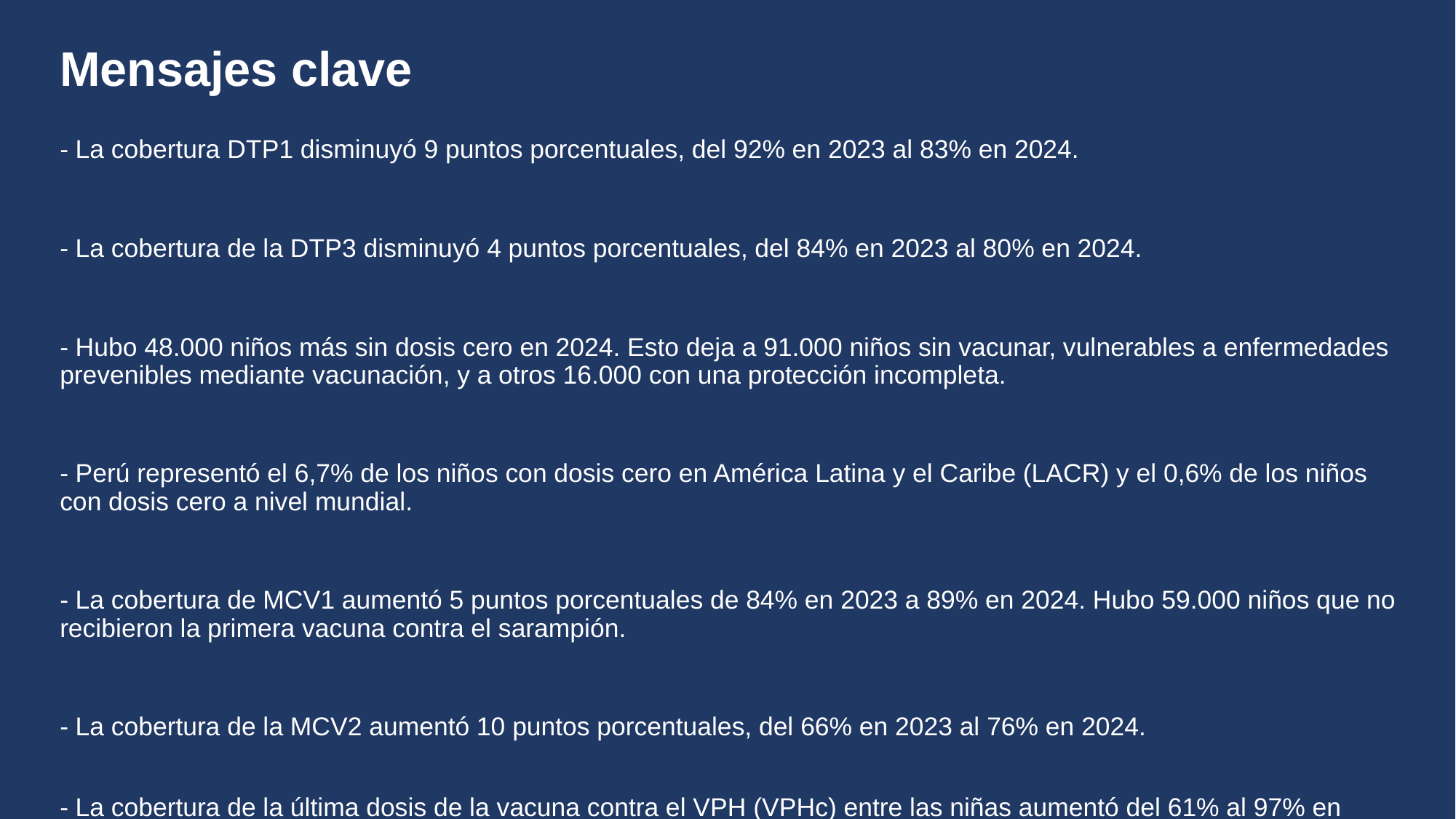

# Mensajes clave
- La cobertura DTP1 disminuyó 9 puntos porcentuales, del 92% en 2023 al 83% en 2024.

- La cobertura de la DTP3 disminuyó 4 puntos porcentuales, del 84% en 2023 al 80% en 2024.

- Hubo 48.000 niños más sin dosis cero en 2024. Esto deja a 91.000 niños sin vacunar, vulnerables a enfermedades prevenibles mediante vacunación, y a otros 16.000 con una protección incompleta.

- Perú representó el 6,7% de los niños con dosis cero en América Latina y el Caribe (LACR) y el 0,6% de los niños con dosis cero a nivel mundial.

- La cobertura de MCV1 aumentó 5 puntos porcentuales de 84% en 2023 a 89% en 2024. Hubo 59.000 niños que no recibieron la primera vacuna contra el sarampión.

- La cobertura de la MCV2 aumentó 10 puntos porcentuales, del 66% en 2023 al 76% en 2024.

- La cobertura de la última dosis de la vacuna contra el VPH (VPHc) entre las niñas aumentó del 61% al 97% en 2024 debido a la mejora de los resultados del programa.